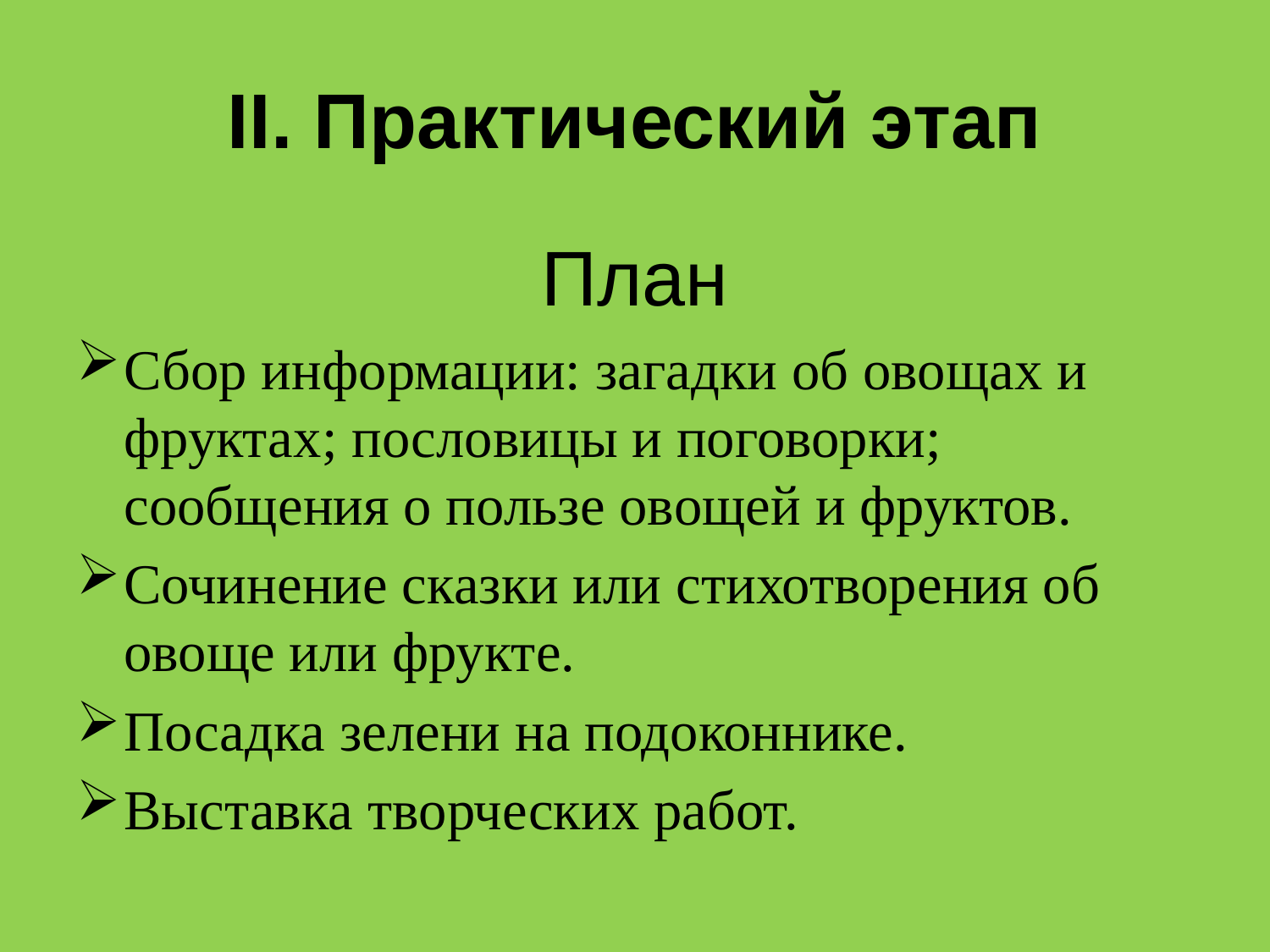

# II. Практический этап
План
Сбор информации: загадки об овощах и фруктах; пословицы и поговорки; сообщения о пользе овощей и фруктов.
Сочинение сказки или стихотворения об овоще или фрукте.
Посадка зелени на подоконнике.
Выставка творческих работ.